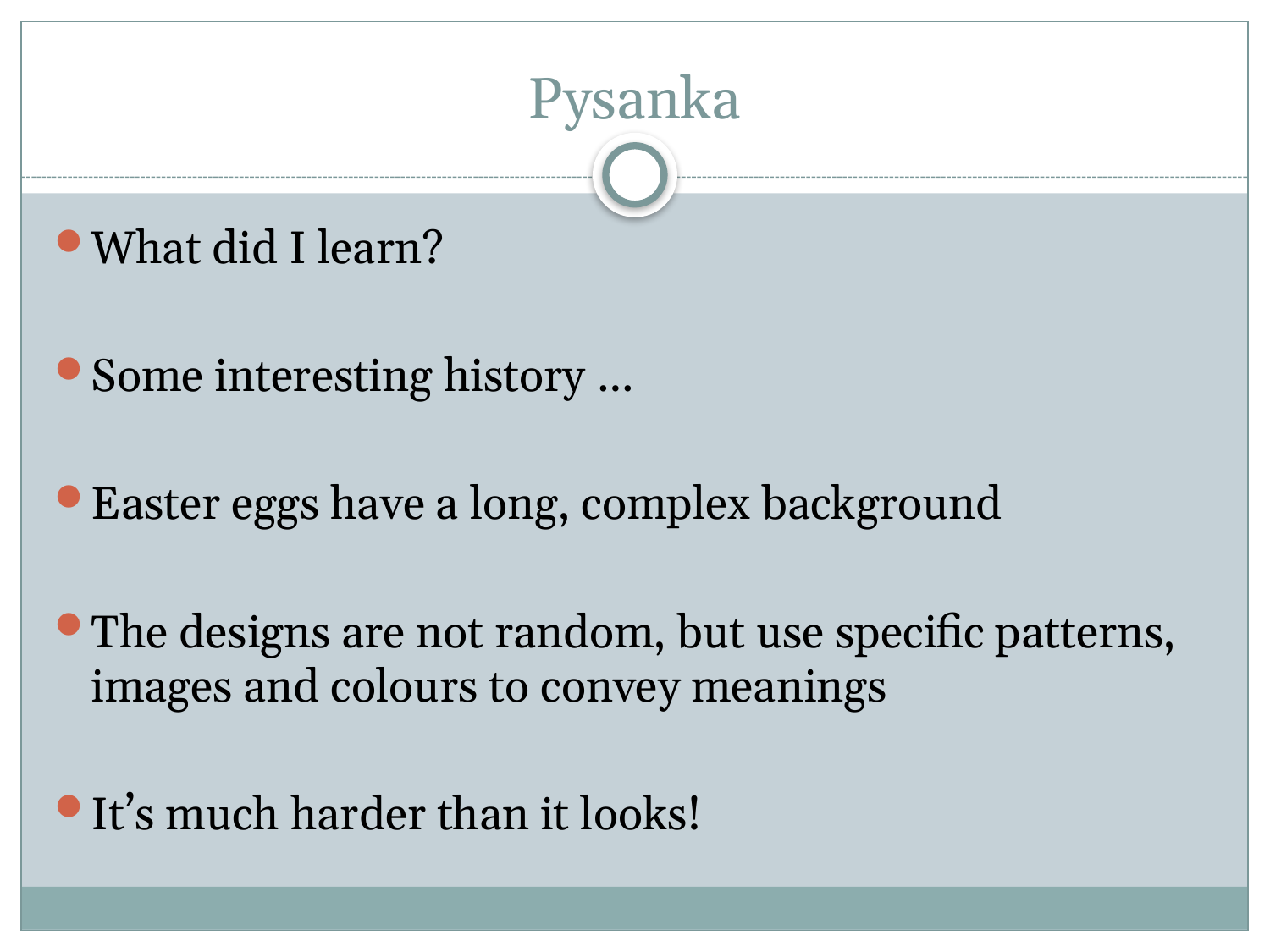

# Pysanka
What did I learn?

Some interesting history …

Easter eggs have a long, complex background

The designs are not random, but use specific patterns, images and colours to convey meanings

It’s much harder than it looks!